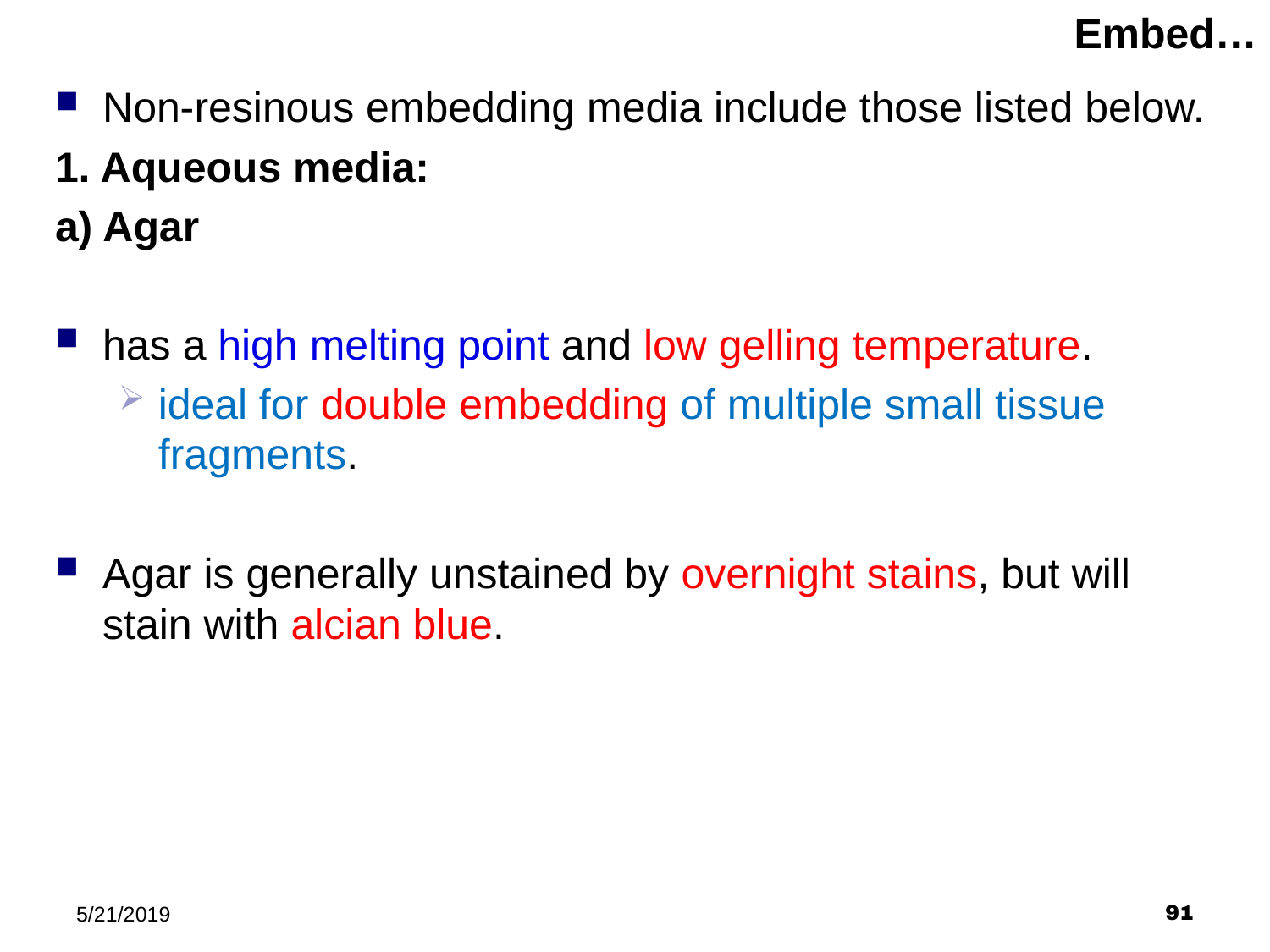

# Embed…
Non-resinous embedding media include those listed below.
1. Aqueous media:
a) Agar

has a high melting point and low gelling temperature.
ideal for double embedding of multiple small tissue fragments.

Agar is generally unstained by overnight stains, but will stain with alcian blue.

5/21/2019
91